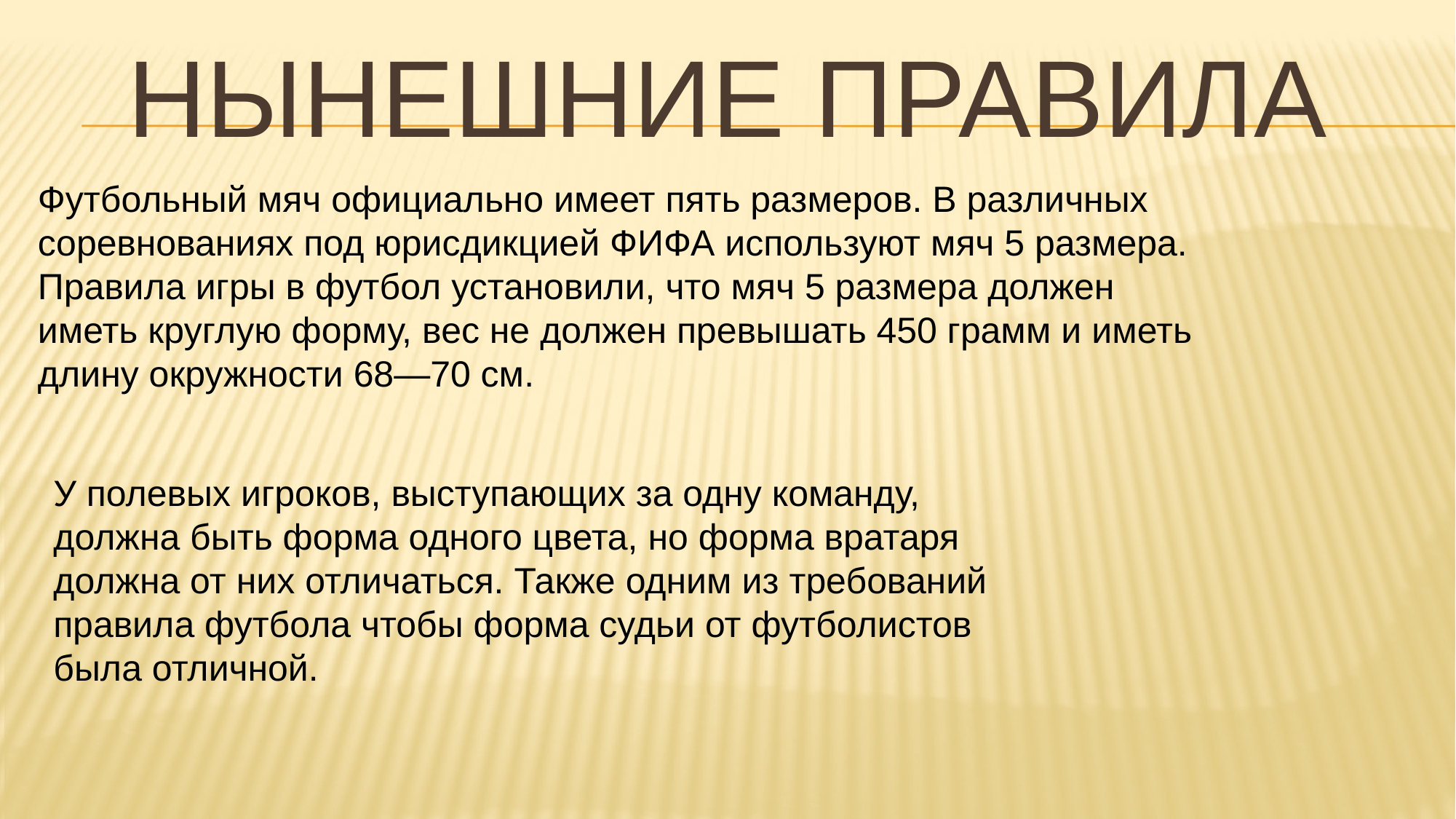

# Нынешние правила
Футбольный мяч официально имеет пять размеров. В различных соревнованиях под юрисдикцией ФИФА используют мяч 5 размера. Правила игры в футбол установили, что мяч 5 размера должен иметь круглую форму, вес не должен превышать 450 грамм и иметь длину окружности 68—70 см.
У полевых игроков, выступающих за одну команду, должна быть форма одного цвета, но форма вратаря должна от них отличаться. Также одним из требований правила футбола чтобы форма судьи от футболистов была отличной.